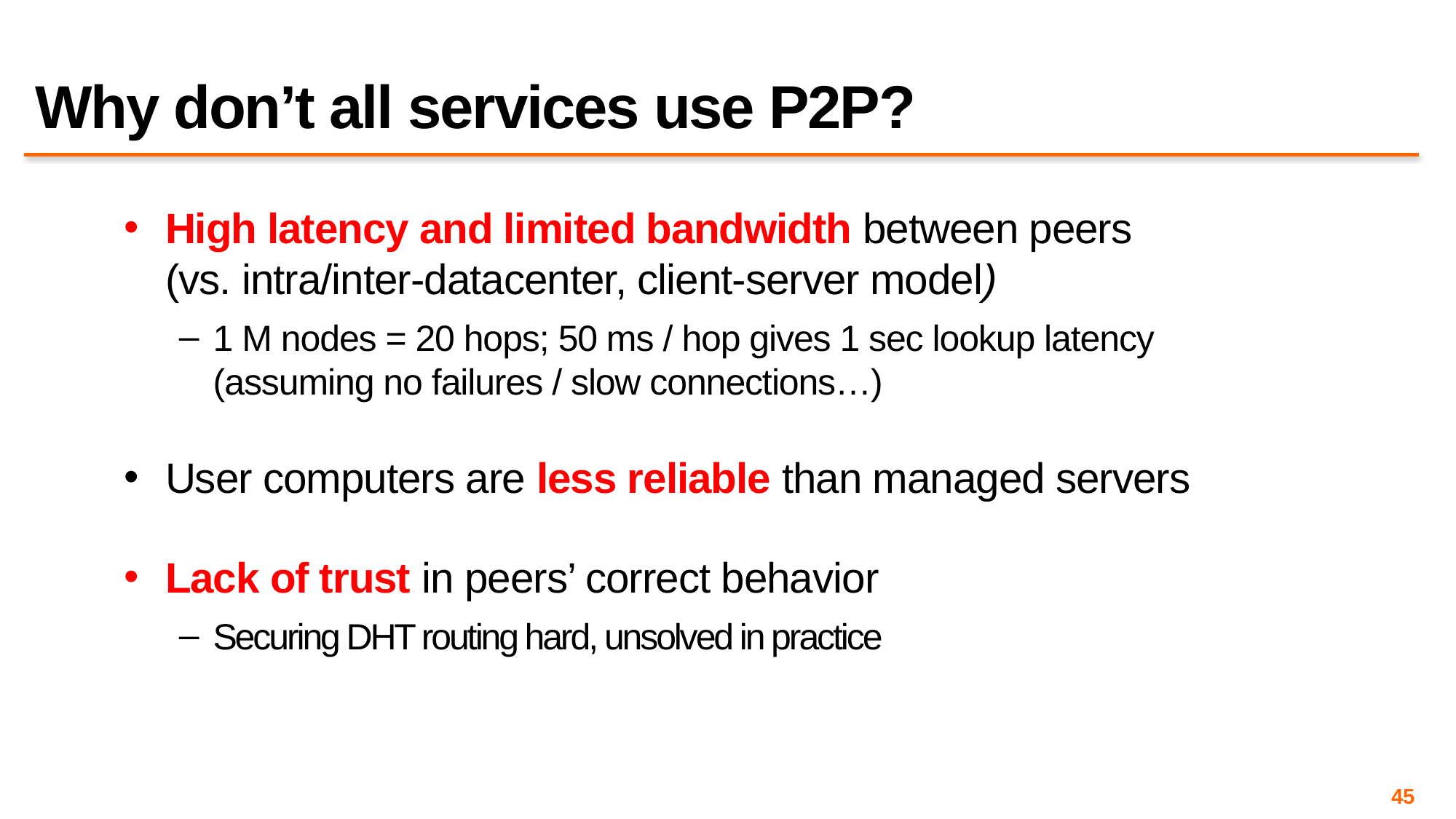

# Why don’t all services use P2P?
High latency and limited bandwidth between peers       (vs. intra/inter-datacenter, client-server model)
1 M nodes = 20 hops; 50 ms / hop gives 1 sec lookup latency (assuming no failures / slow connections…)
User computers are less reliable than managed servers
Lack of trust in peers’ correct behavior
Securing DHT routing hard, unsolved in practice

45